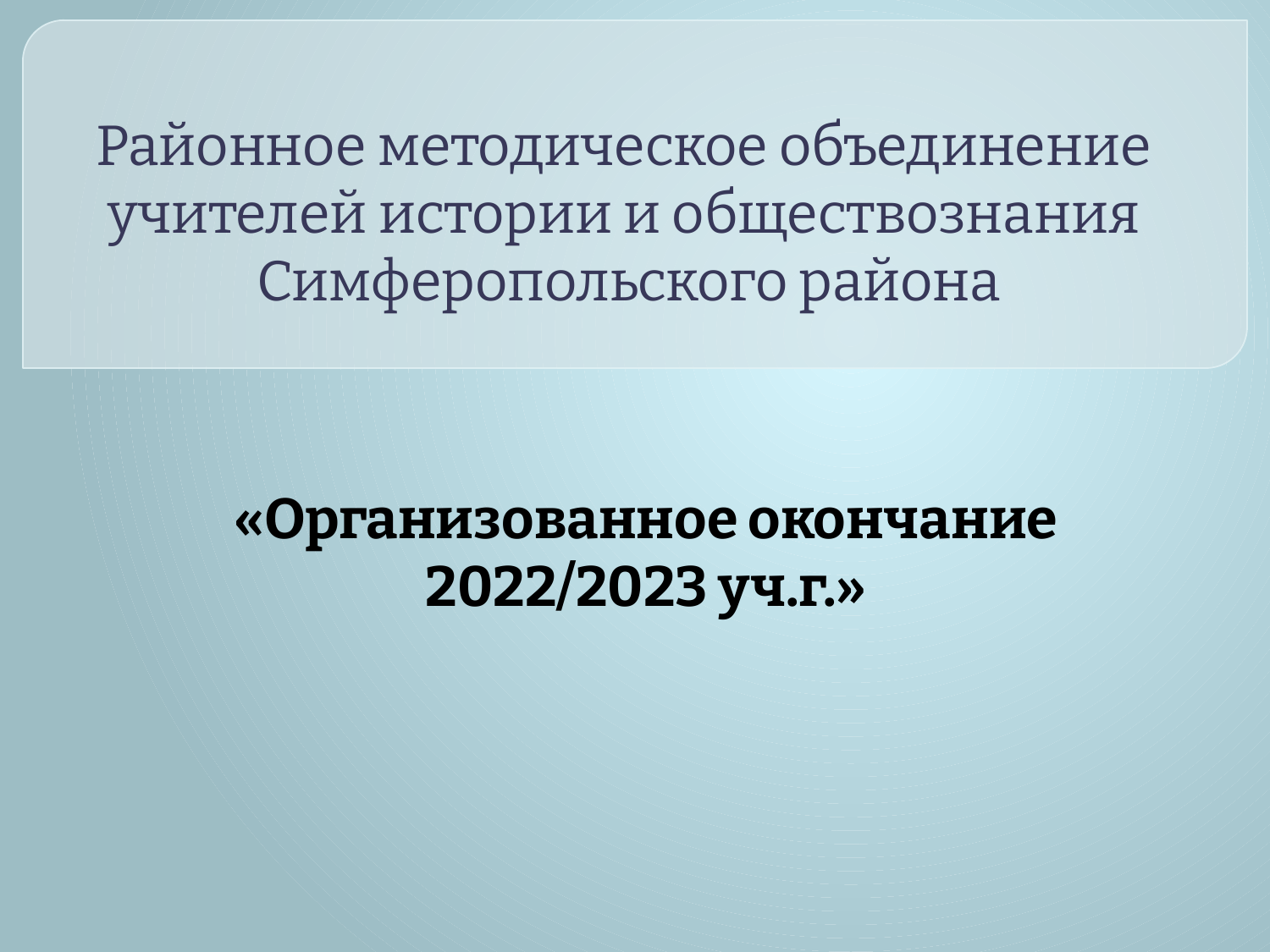

# Районное методическое объединение учителей истории и обществознания Симферопольского района
«Организованное окончание 2022/2023 уч.г.»